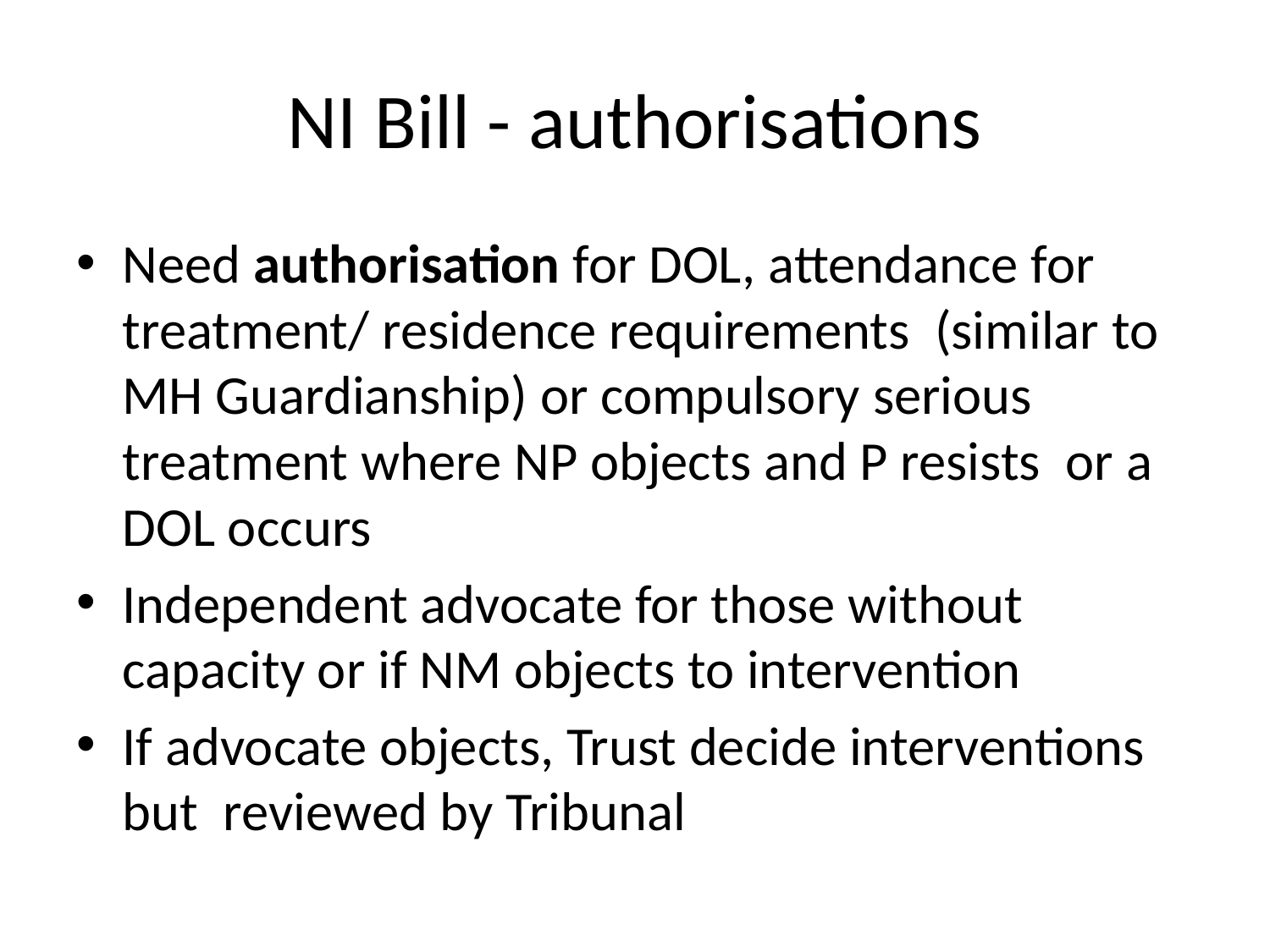

# NI Bill - authorisations
Need authorisation for DOL, attendance for treatment/ residence requirements  (similar to MH Guardianship) or compulsory serious treatment where NP objects and P resists  or a DOL occurs
Independent advocate for those without capacity or if NM objects to intervention
If advocate objects, Trust decide interventions but  reviewed by Tribunal